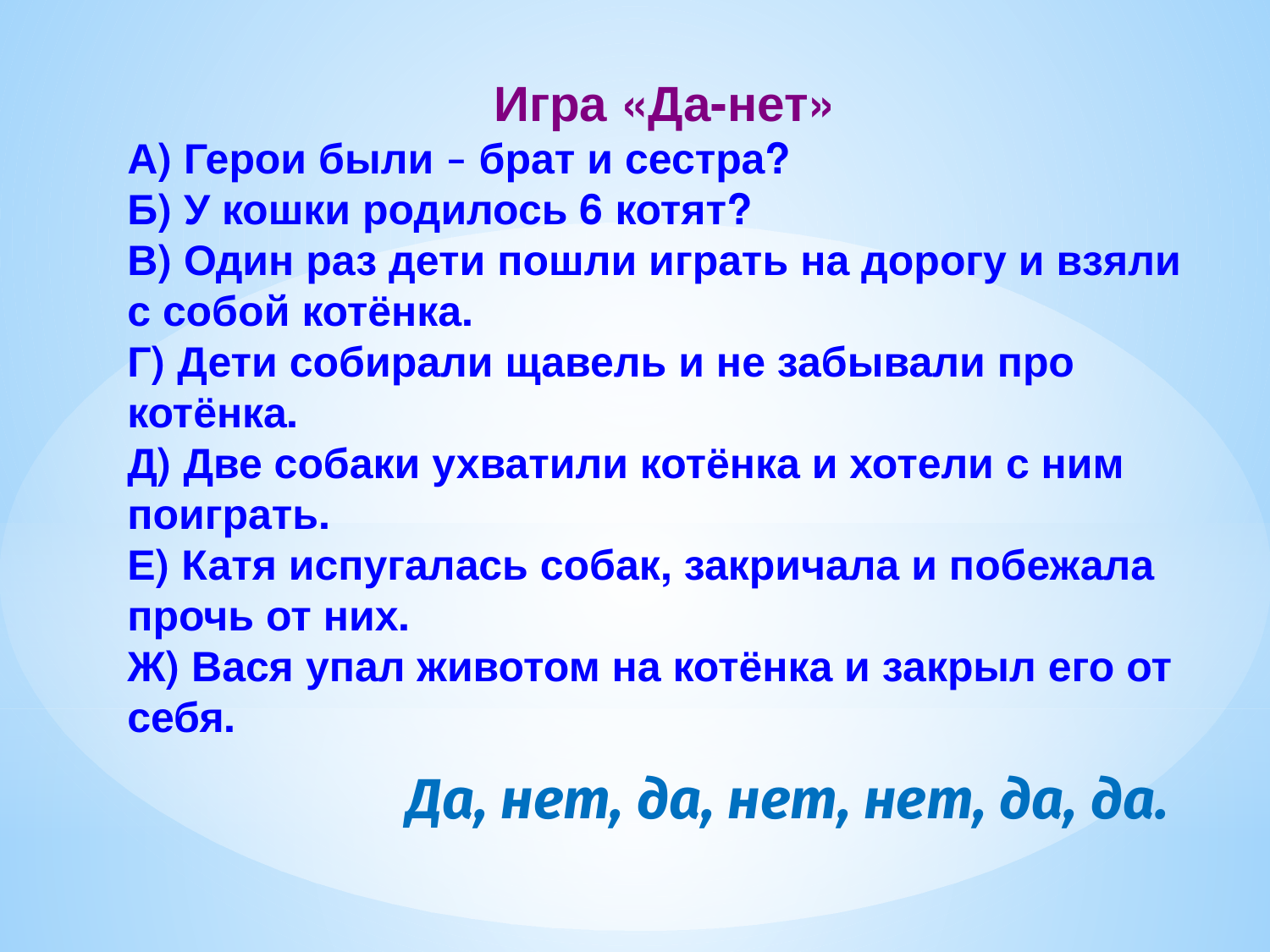

Игра «Да-нет»
А) Герои были – брат и сестра?
Б) У кошки родилось 6 котят?
В) Один раз дети пошли играть на дорогу и взяли с собой котёнка.
Г) Дети собирали щавель и не забывали про котёнка.
Д) Две собаки ухватили котёнка и хотели с ним поиграть.
Е) Катя испугалась собак, закричала и побежала прочь от них.
Ж) Вася упал животом на котёнка и закрыл его от себя.
Да, нет, да, нет, нет, да, да.